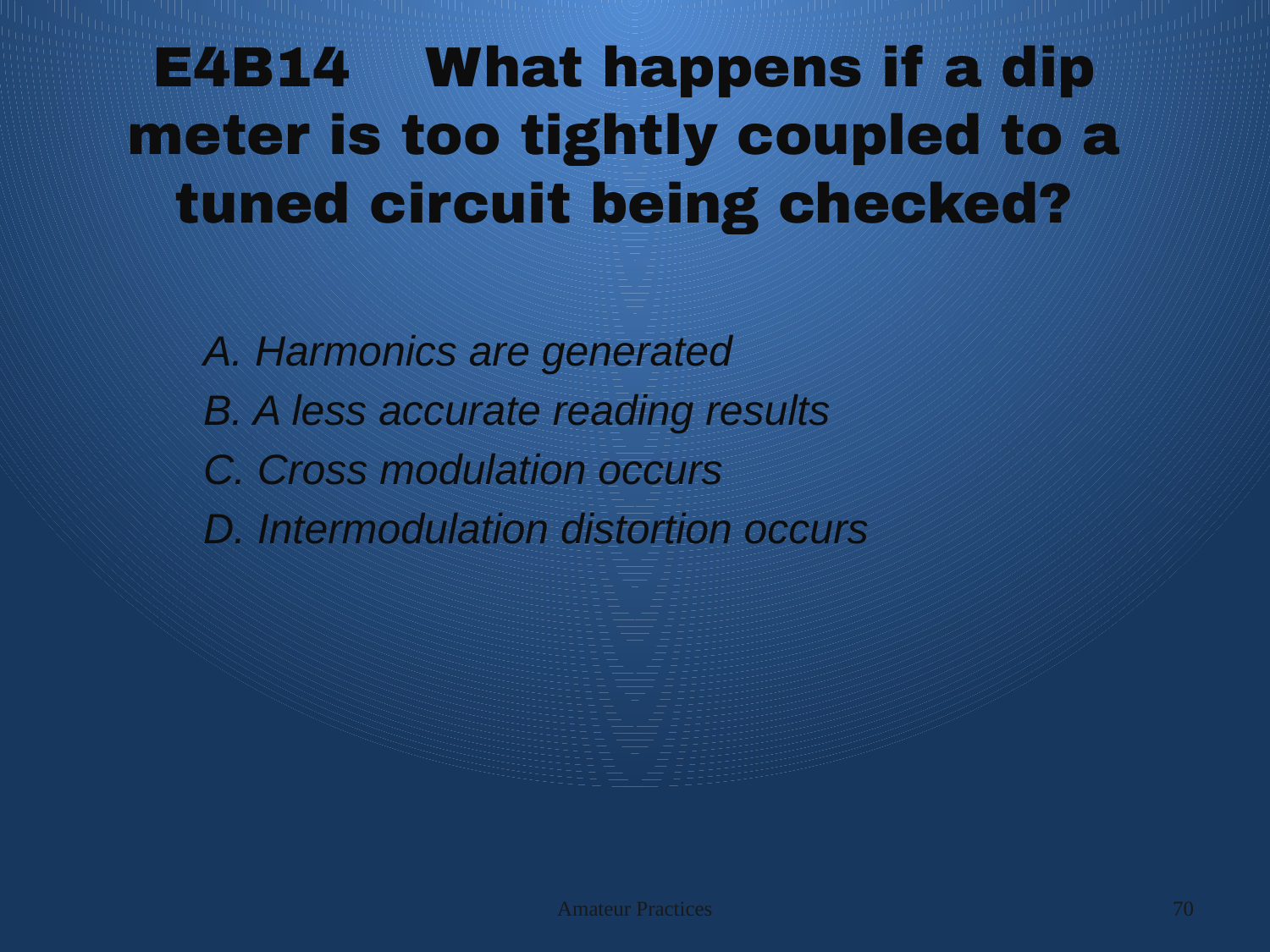

# E4B14    What happens if a dip meter is too tightly coupled to a tuned circuit being checked?
A. Harmonics are generated
B. A less accurate reading results
C. Cross modulation occurs
D. Intermodulation distortion occurs
Amateur Practices
70